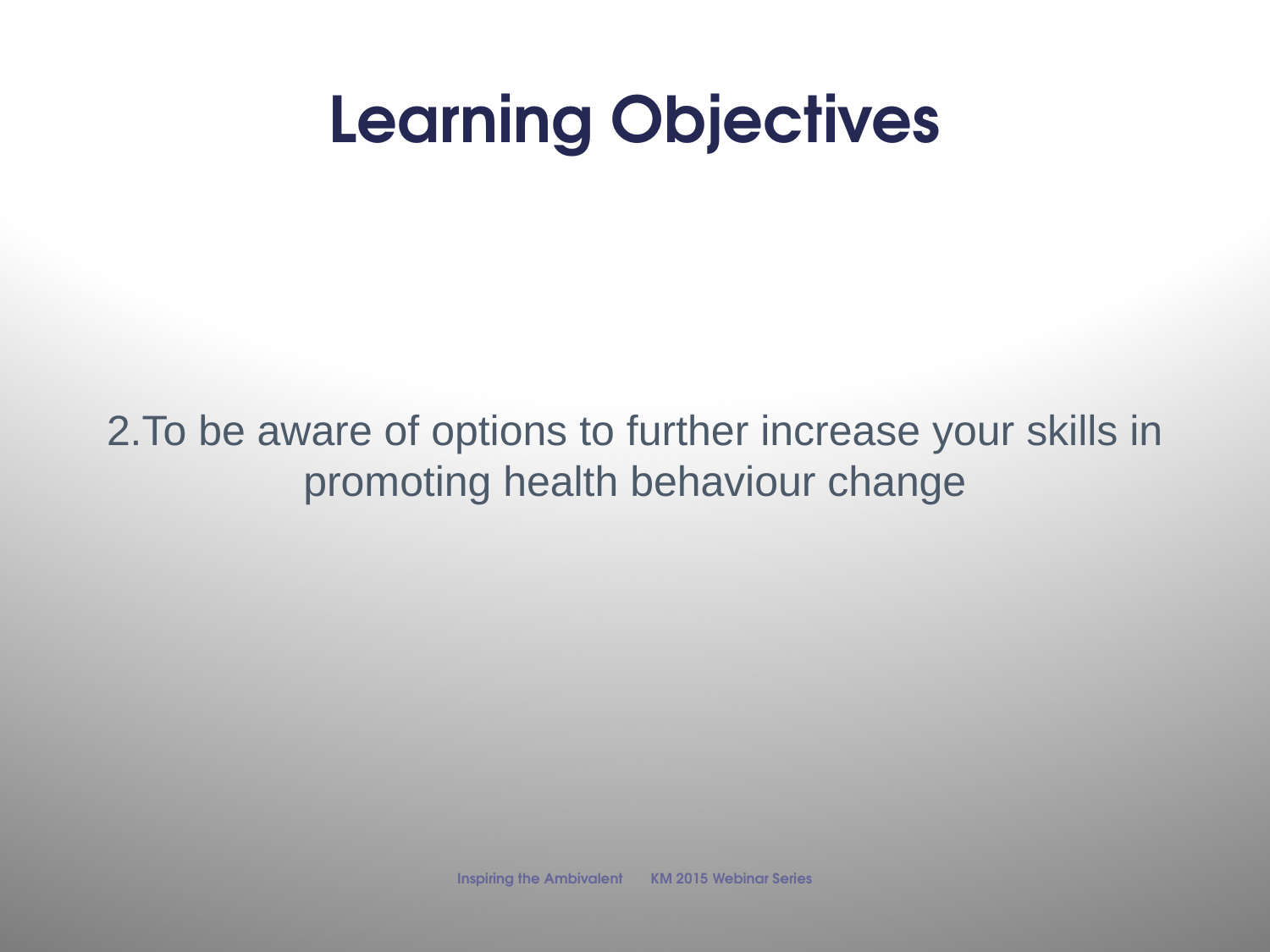

# Learning Objectives

2.To be aware of options to further increase your skills in promoting health behaviour change

Inspiring the Ambivalent       KM 2015 Webinar Series